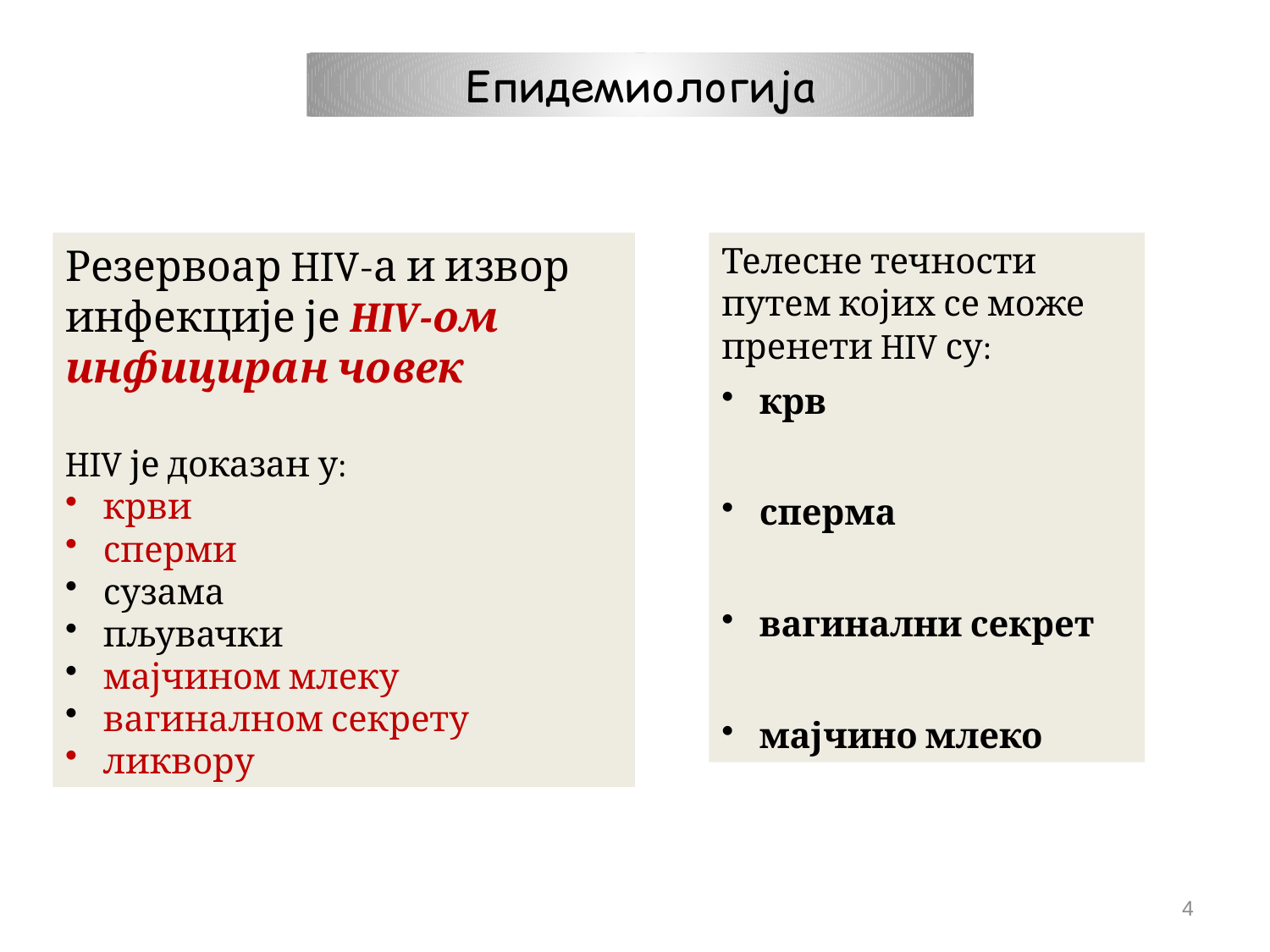

Епидемиологија
Резервоар HIV-а и извор инфекције је HIV-ом инфициран човек

HIV је доказан у:
 крви
 сперми
 сузама
 пљувачки
 мајчином млеку
 вагиналном секрету
 ликвору
Телесне течности путем којих се може пренети HIV су:
 крв

 сперма

 вагинални секрет

 мајчино млеко
4